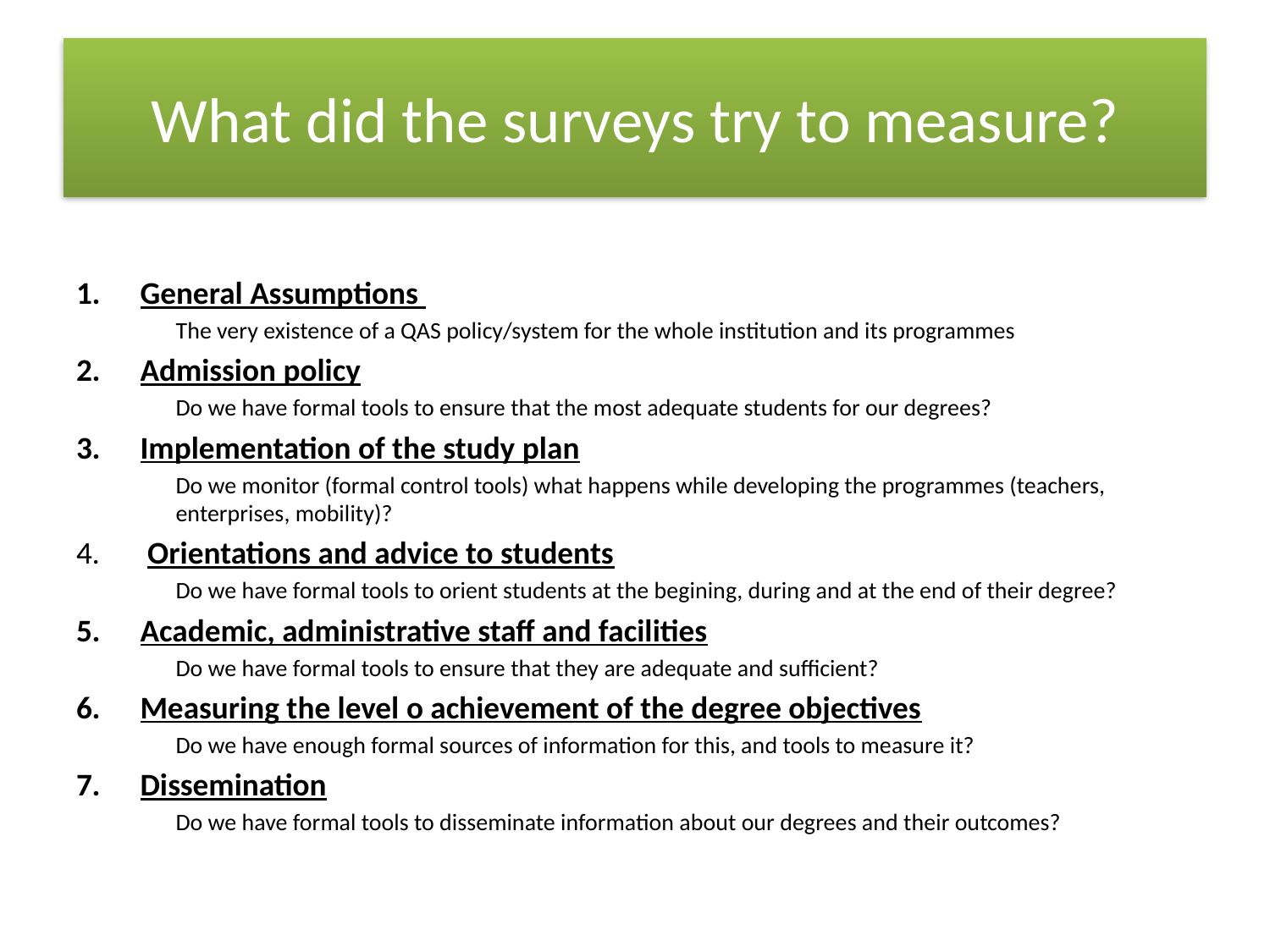

# What did the surveys try to measure?

General Assumptions
The very existence of a QAS policy/system for the whole institution and its programmes
Admission policy
Do we have formal tools to ensure that the most adequate students for our degrees?
Implementation of the study plan
Do we monitor (formal control tools) what happens while developing the programmes (teachers, enterprises, mobility)?
 Orientations and advice to students
Do we have formal tools to orient students at the begining, during and at the end of their degree?
Academic, administrative staff and facilities
Do we have formal tools to ensure that they are adequate and sufficient?
Measuring the level o achievement of the degree objectives
Do we have enough formal sources of information for this, and tools to measure it?
Dissemination
Do we have formal tools to disseminate information about our degrees and their outcomes?